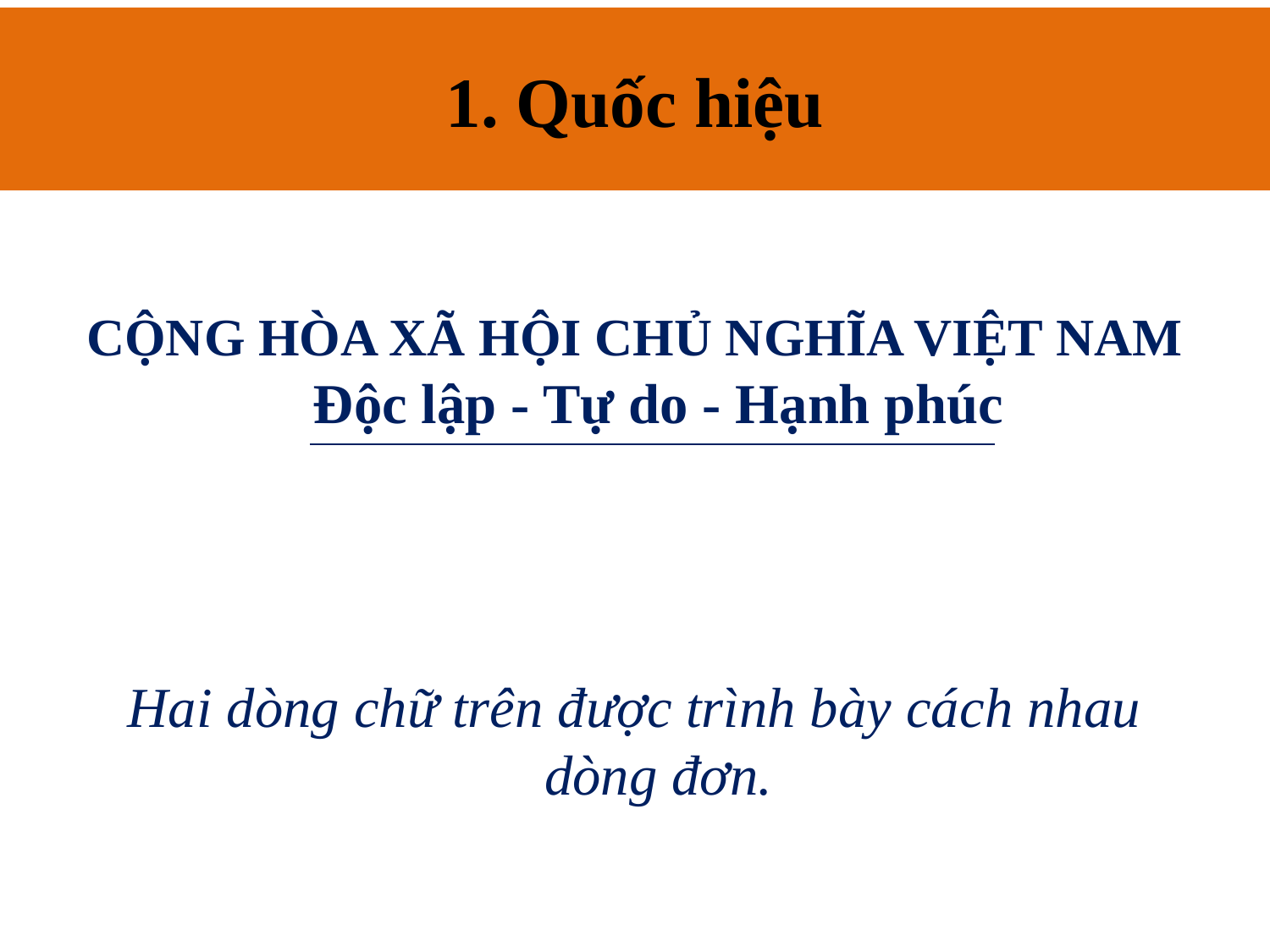

# 1. Quốc hiệu

CỘNG HÒA XÃ HỘI CHỦ NGHĨA VIỆT NAM
Độc lập - Tự do - Hạnh phúc

Hai dòng chữ trên được trình bày cách nhau dòng đơn.